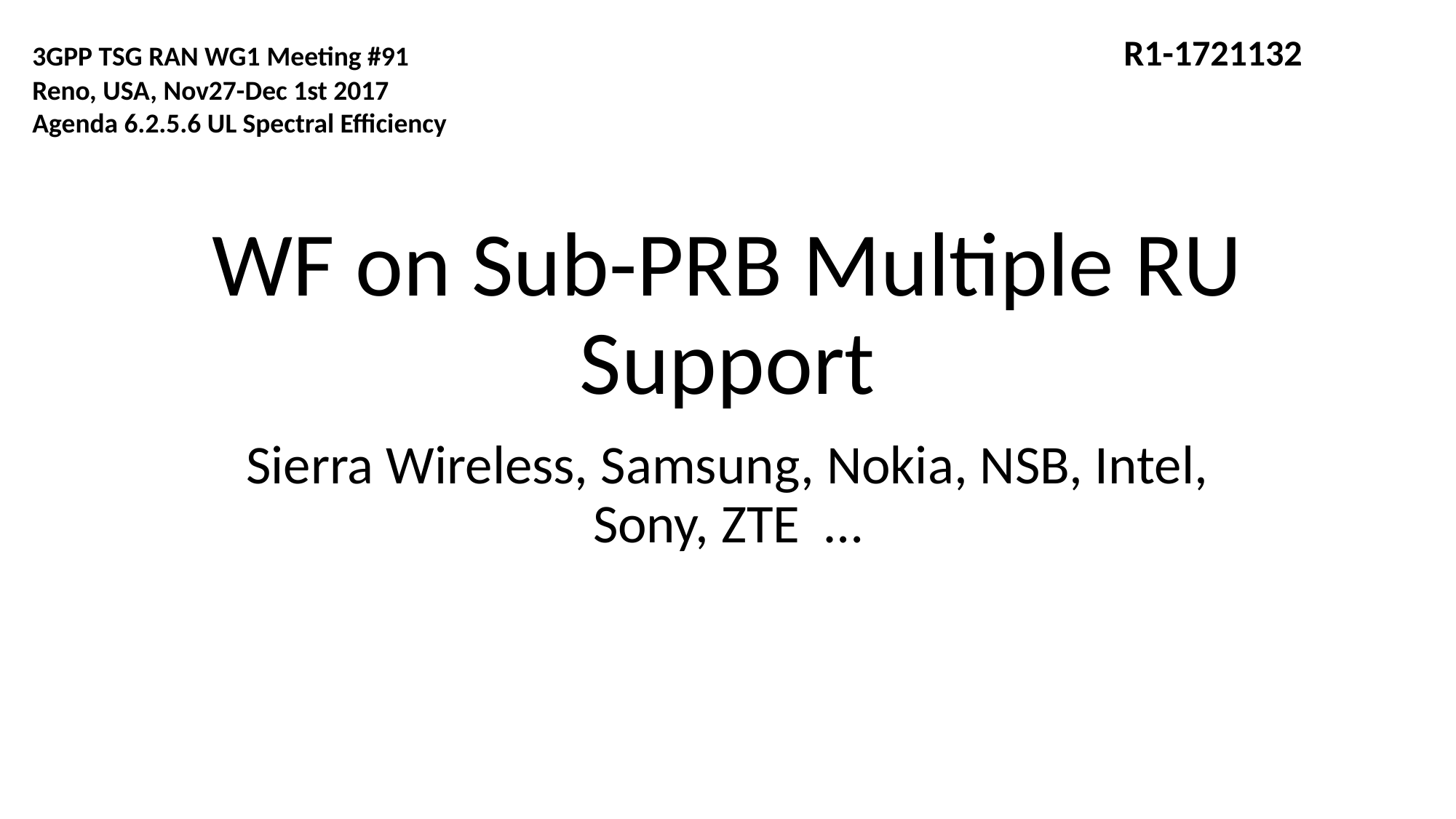

3GPP TSG RAN WG1 Meeting #91  							R1-1721132
Reno, USA, Nov27-Dec 1st 2017
Agenda 6.2.5.6 UL Spectral Efficiency
# WF on Sub-PRB Multiple RU Support
Sierra Wireless, Samsung, Nokia, NSB, Intel, Sony, ZTE  …